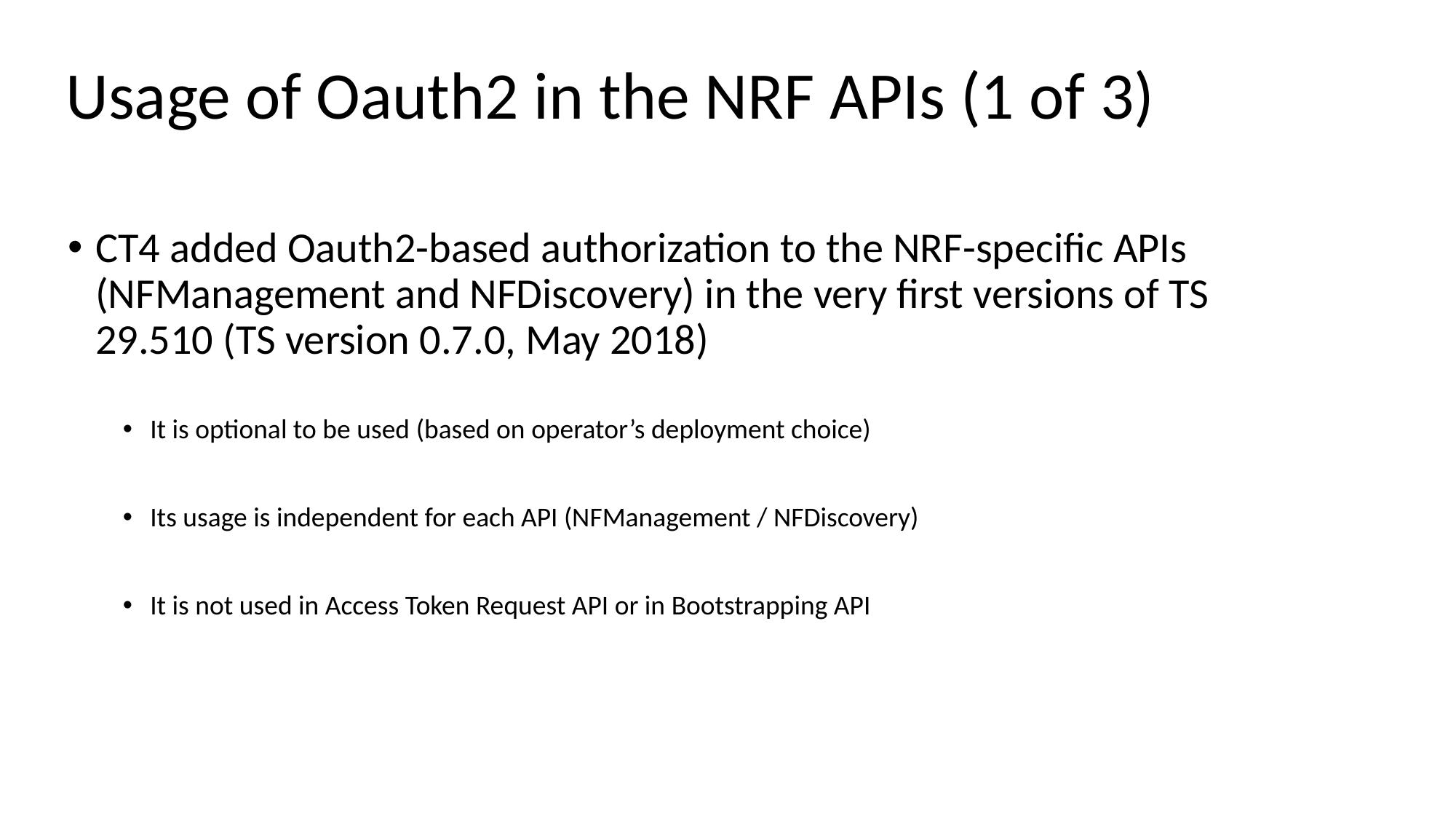

# Usage of Oauth2 in the NRF APIs (1 of 3)
CT4 added Oauth2-based authorization to the NRF-specific APIs (NFManagement and NFDiscovery) in the very first versions of TS 29.510 (TS version 0.7.0, May 2018)

It is optional to be used (based on operator’s deployment choice)

Its usage is independent for each API (NFManagement / NFDiscovery)

It is not used in Access Token Request API or in Bootstrapping API